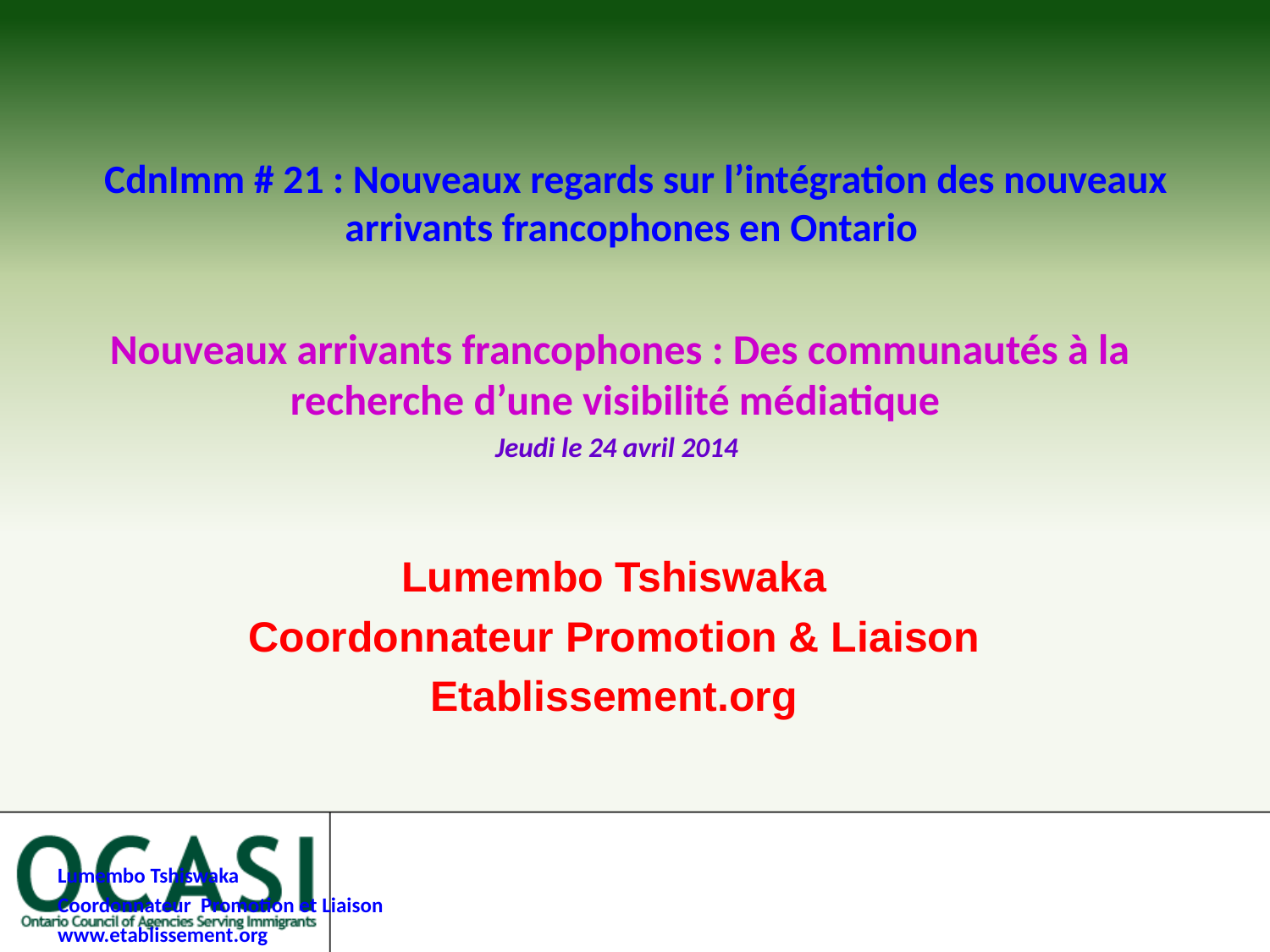

# CdnImm # 21 : Nouveaux regards sur l’intégration des nouveaux arrivants francophones en Ontario

Nouveaux arrivants francophones : Des communautés à la recherche d’une visibilité médiatique
Jeudi le 24 avril 2014

Lumembo Tshiswaka
Coordonnateur Promotion & Liaison
Etablissement.org

Lumembo Tshiswaka
Coordonnateur  Promotion et Liaison
www.etablissement.org